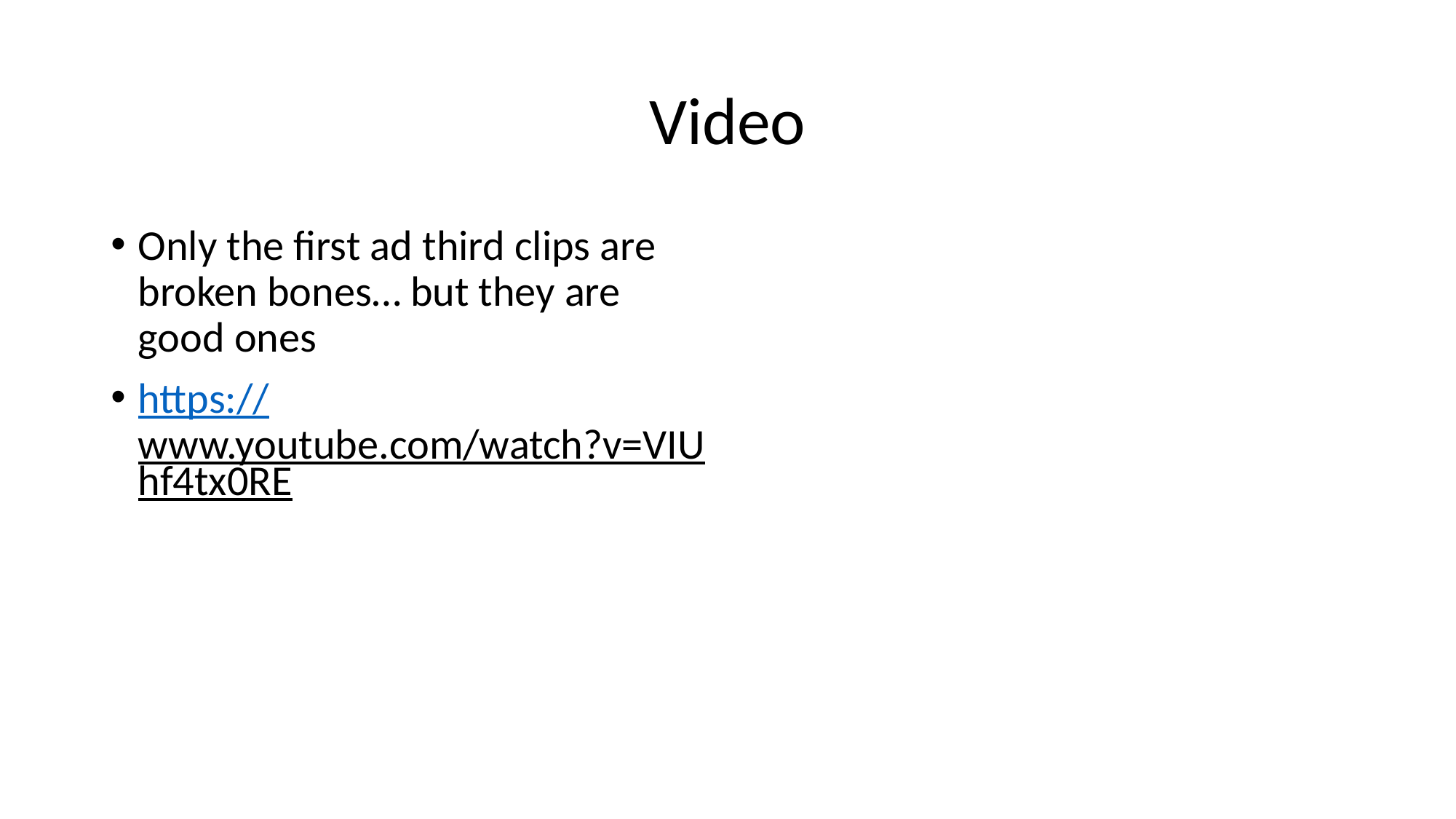

# Video
Only the first ad third clips are broken bones… but they are good ones
https://www.youtube.com/watch?v=VIUhf4tx0RE